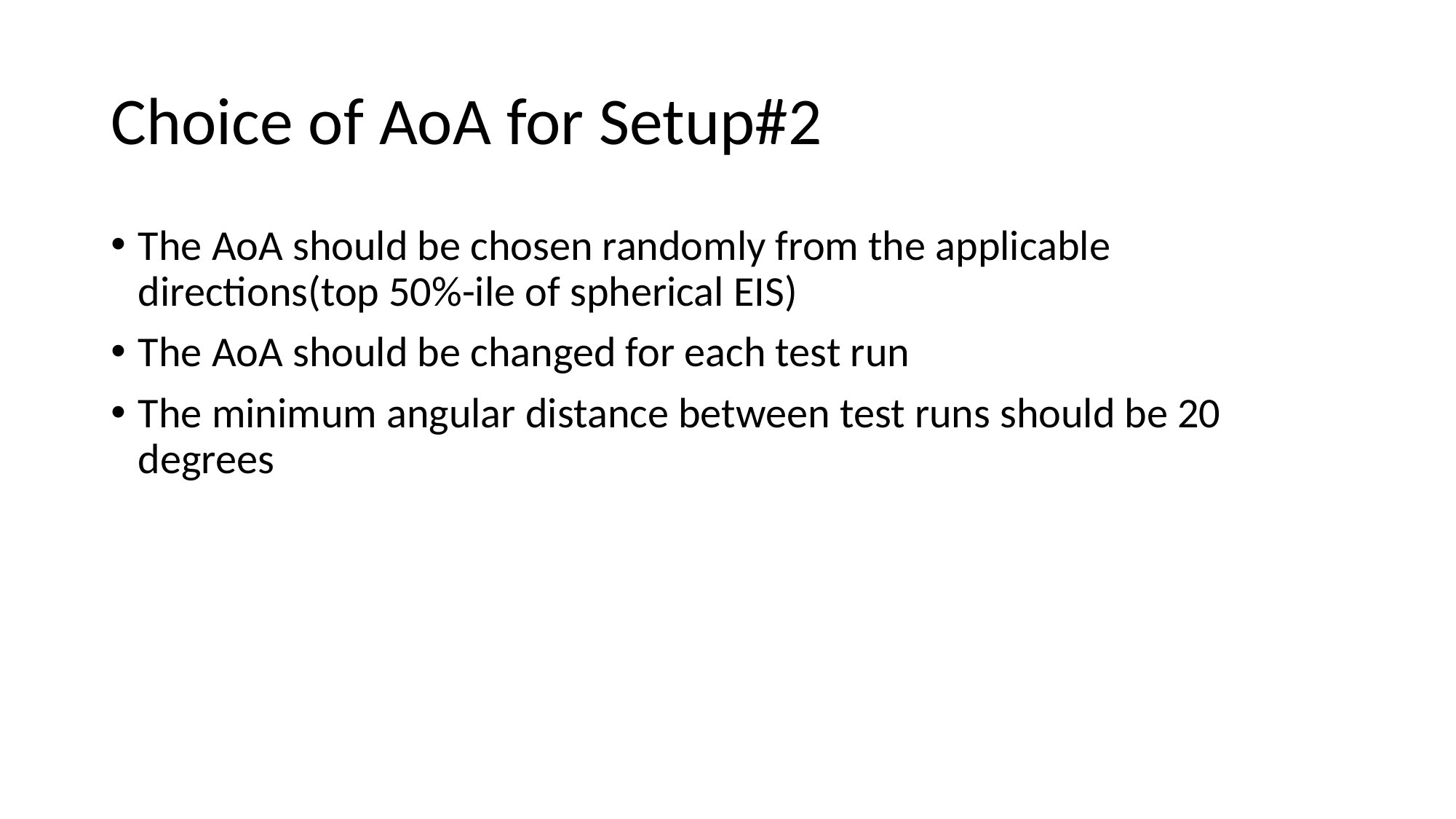

# Choice of AoA for Setup#2
The AoA should be chosen randomly from the applicable directions(top 50%-ile of spherical EIS)
The AoA should be changed for each test run
The minimum angular distance between test runs should be 20 degrees